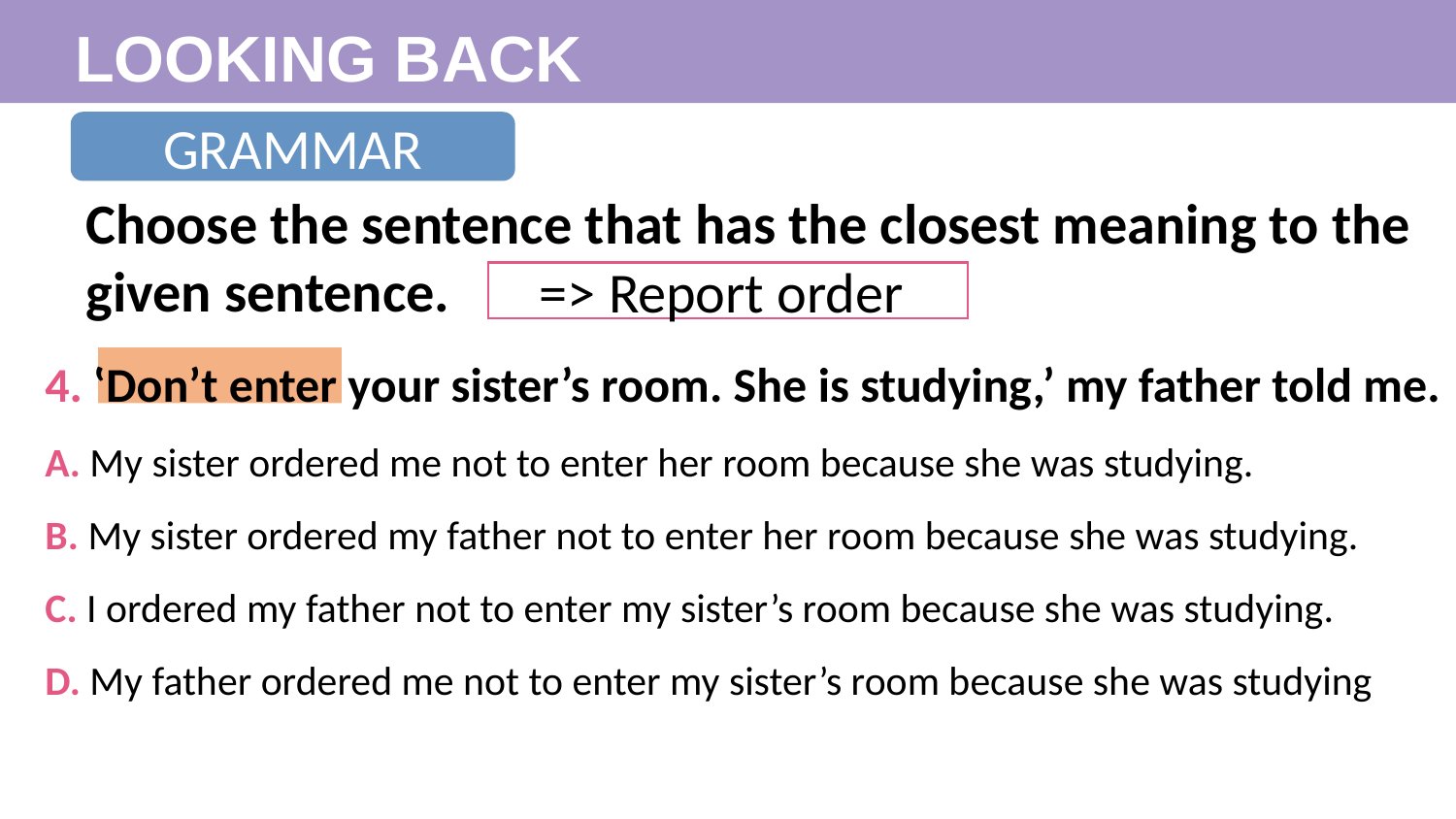

LOOKING BACK
GRAMMAR
Choose the sentence that has the closest meaning to the given sentence.
=> Report order
4. ‛Don’t enter your sister’s room. She is studying,’ my father told me.
A. My sister ordered me not to enter her room because she was studying.
B. My sister ordered my father not to enter her room because she was studying.
C. I ordered my father not to enter my sister’s room because she was studying.
D. My father ordered me not to enter my sister’s room because she was studying